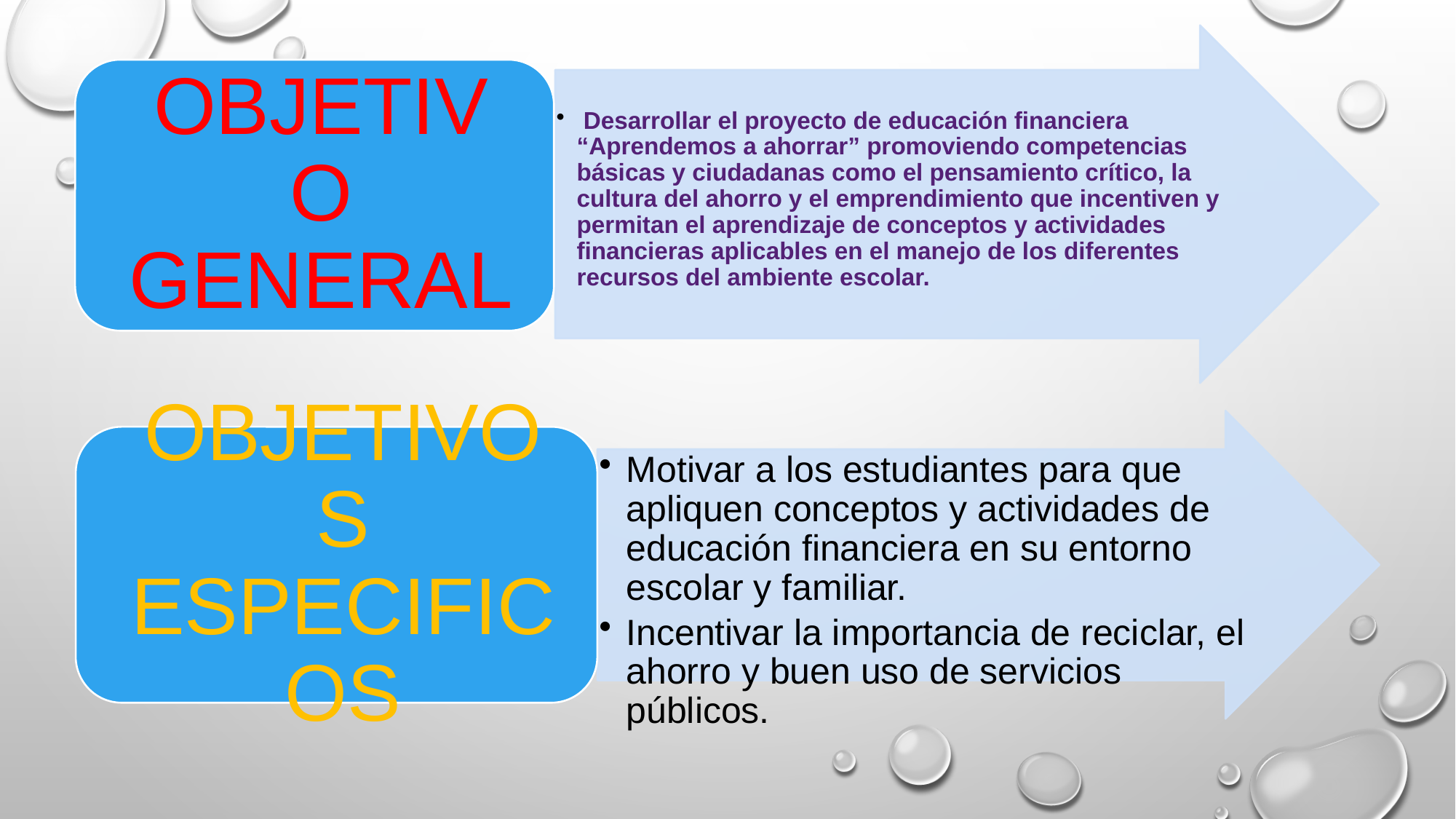

Desarrollar el proyecto de educación financiera “Aprendemos a ahorrar” promoviendo competencias básicas y ciudadanas como el pensamiento crítico, la cultura del ahorro y el emprendimiento que incentiven y permitan el aprendizaje de conceptos y actividades financieras aplicables en el manejo de los diferentes recursos del ambiente escolar.
OBJETIVO GENERAL
Motivar a los estudiantes para que apliquen conceptos y actividades de educación financiera en su entorno escolar y familiar.
Incentivar la importancia de reciclar, el ahorro y buen uso de servicios públicos.
OBJETIVOS ESPECIFICOS
#